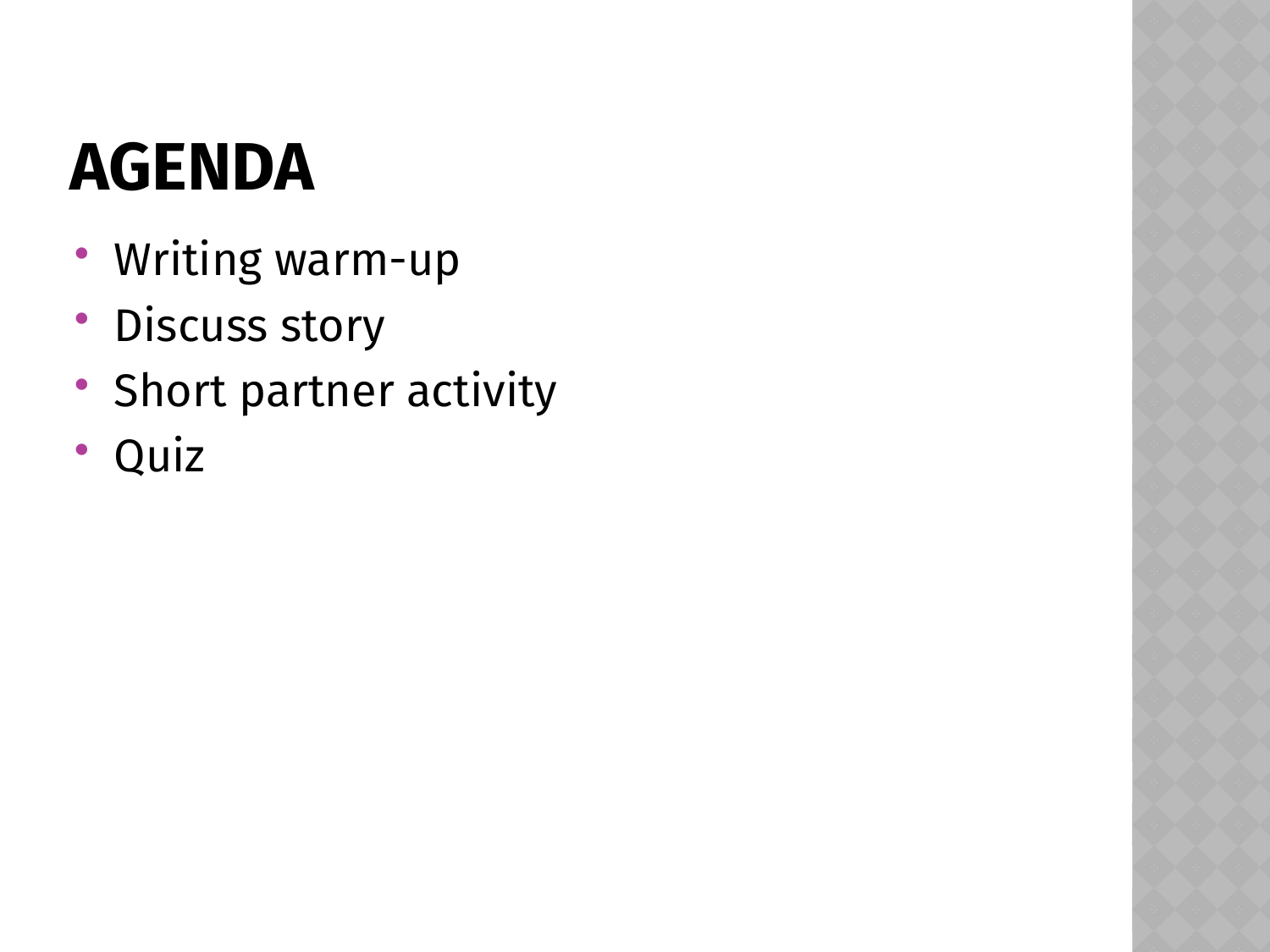

# Agenda
Writing warm-up
Discuss story
Short partner activity
Quiz